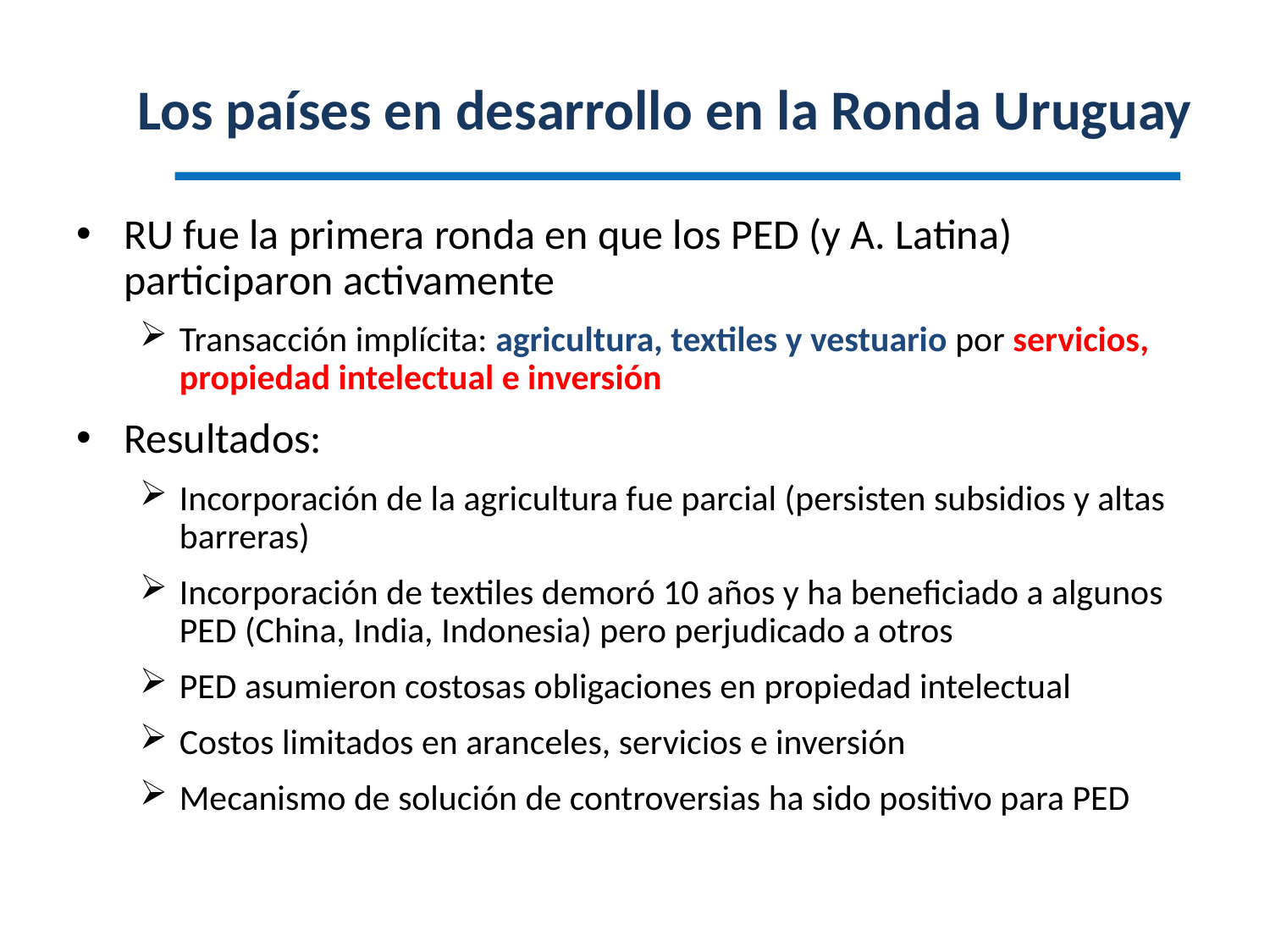

# Los países en desarrollo en la Ronda Uruguay

RU fue la primera ronda en que los PED (y A. Latina) participaron activamente
Transacción implícita: agricultura, textiles y vestuario por servicios, propiedad intelectual e inversión
Resultados:
Incorporación de la agricultura fue parcial (persisten subsidios y altas barreras)
Incorporación de textiles demoró 10 años y ha beneficiado a algunos PED (China, India, Indonesia) pero perjudicado a otros
PED asumieron costosas obligaciones en propiedad intelectual
Costos limitados en aranceles, servicios e inversión
Mecanismo de solución de controversias ha sido positivo para PED